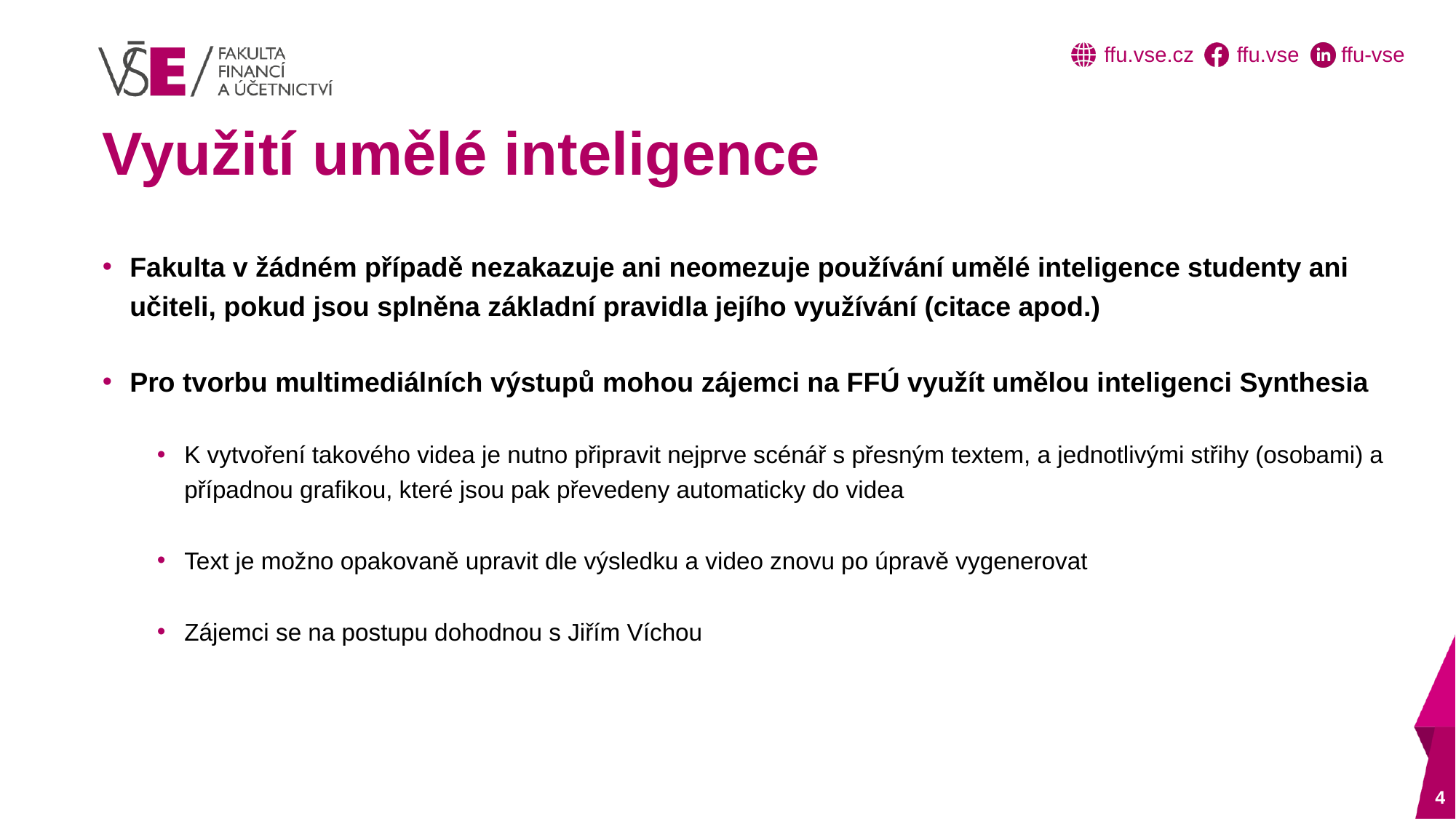

# Využití umělé inteligence
Fakulta v žádném případě nezakazuje ani neomezuje používání umělé inteligence studenty ani učiteli, pokud jsou splněna základní pravidla jejího využívání (citace apod.)
Pro tvorbu multimediálních výstupů mohou zájemci na FFÚ využít umělou inteligenci Synthesia
K vytvoření takového videa je nutno připravit nejprve scénář s přesným textem, a jednotlivými střihy (osobami) a případnou grafikou, které jsou pak převedeny automaticky do videa
Text je možno opakovaně upravit dle výsledku a video znovu po úpravě vygenerovat
Zájemci se na postupu dohodnou s Jiřím Víchou